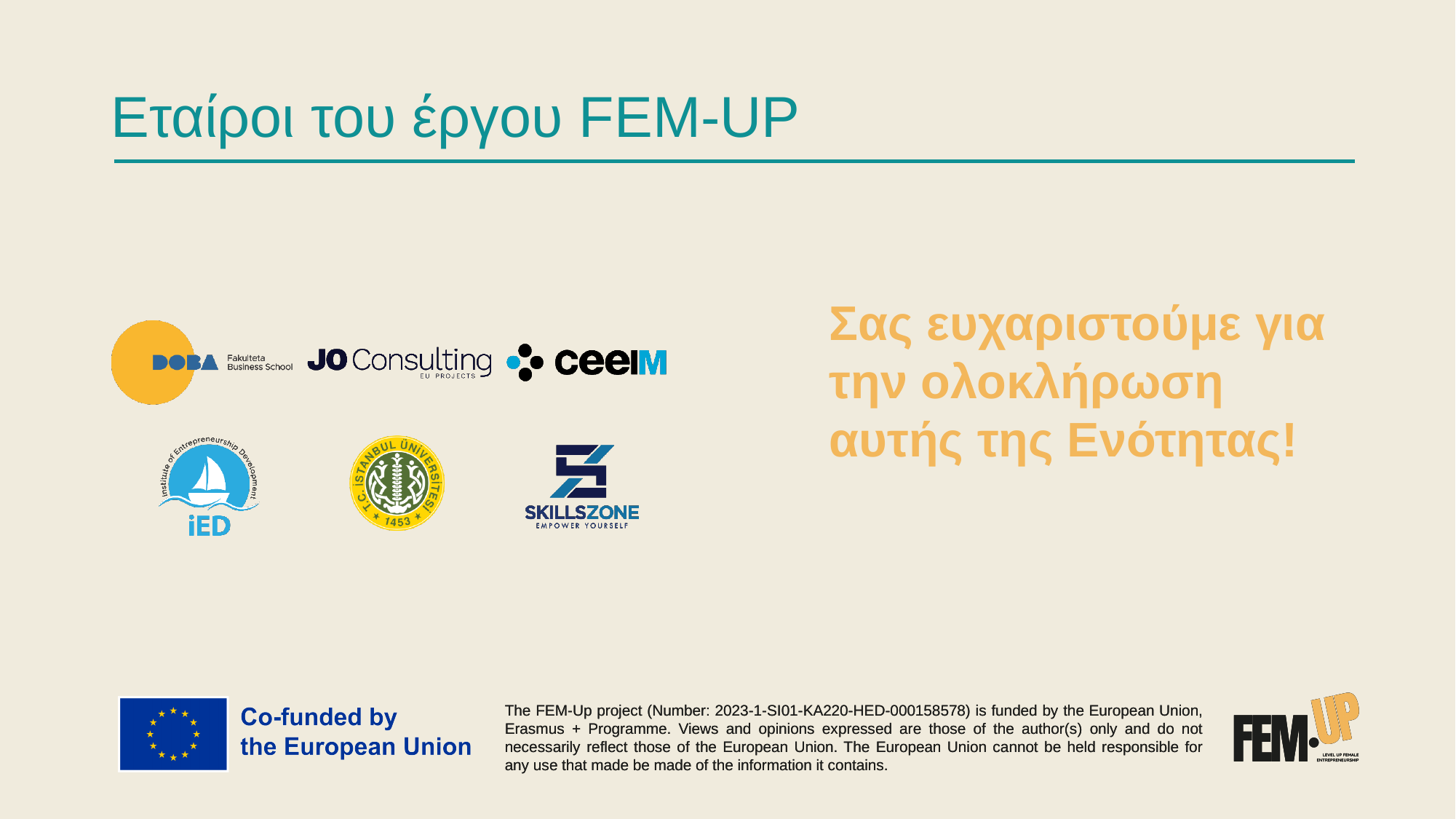

# Εταίροι του έργου FEM-UP
Σας ευχαριστούμε για την ολοκλήρωση αυτής της Ενότητας!